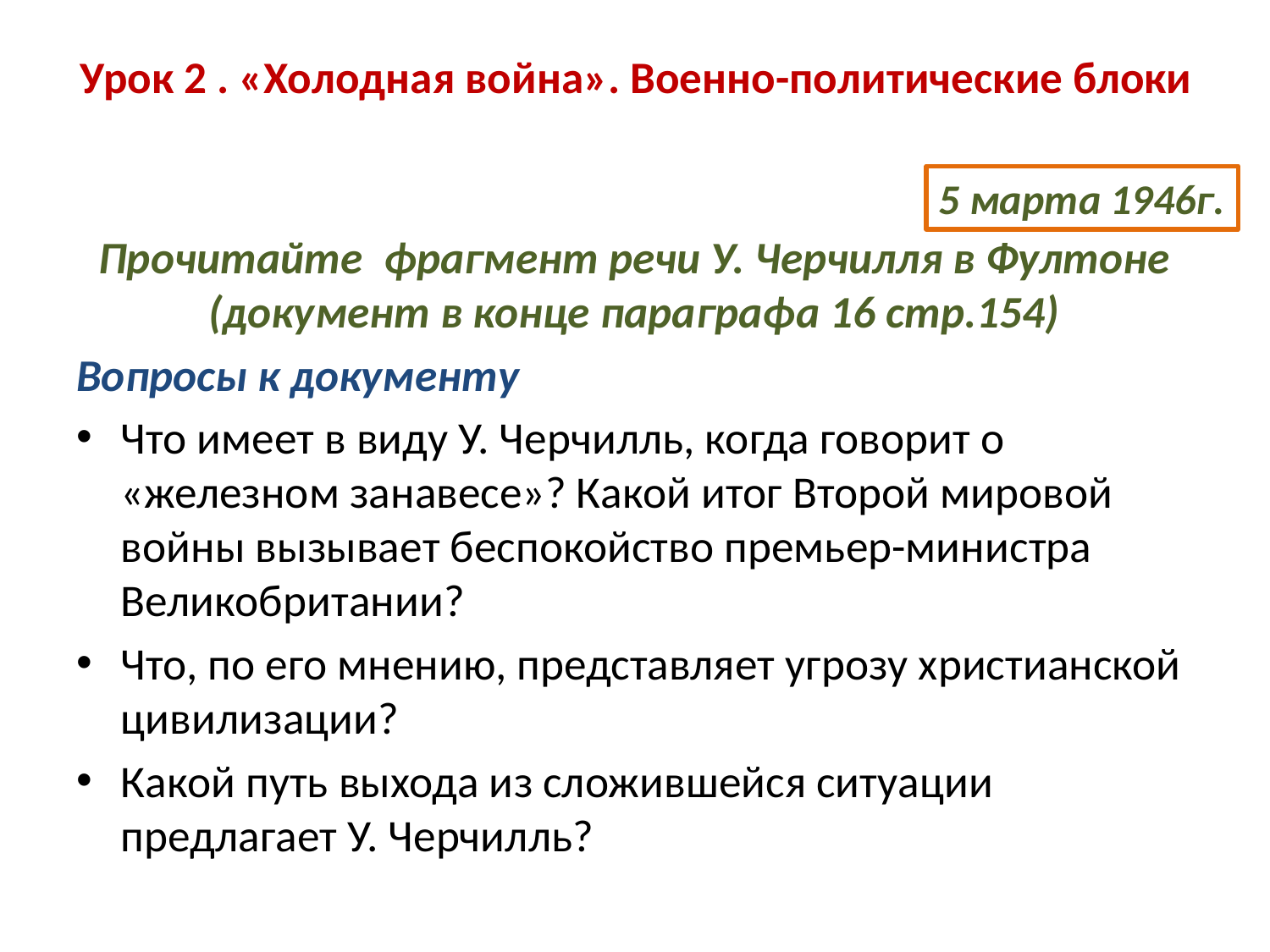

# Урок 2 . «Холодная война». Военно-политические блоки
5 марта 1946г.
Прочитайте  фрагмент речи У. Черчилля в Фултоне (документ в конце параграфа 16 стр.154)
Вопросы к документу
Что имеет в виду У. Черчилль, когда говорит о «железном занавесе»? Какой итог Второй мировой войны вызывает беспокойство премьер-министра Великобритании?
Что, по его мнению, представляет угрозу христианской цивилизации?
Какой путь выхода из сложившейся ситуации предлагает У. Черчилль?